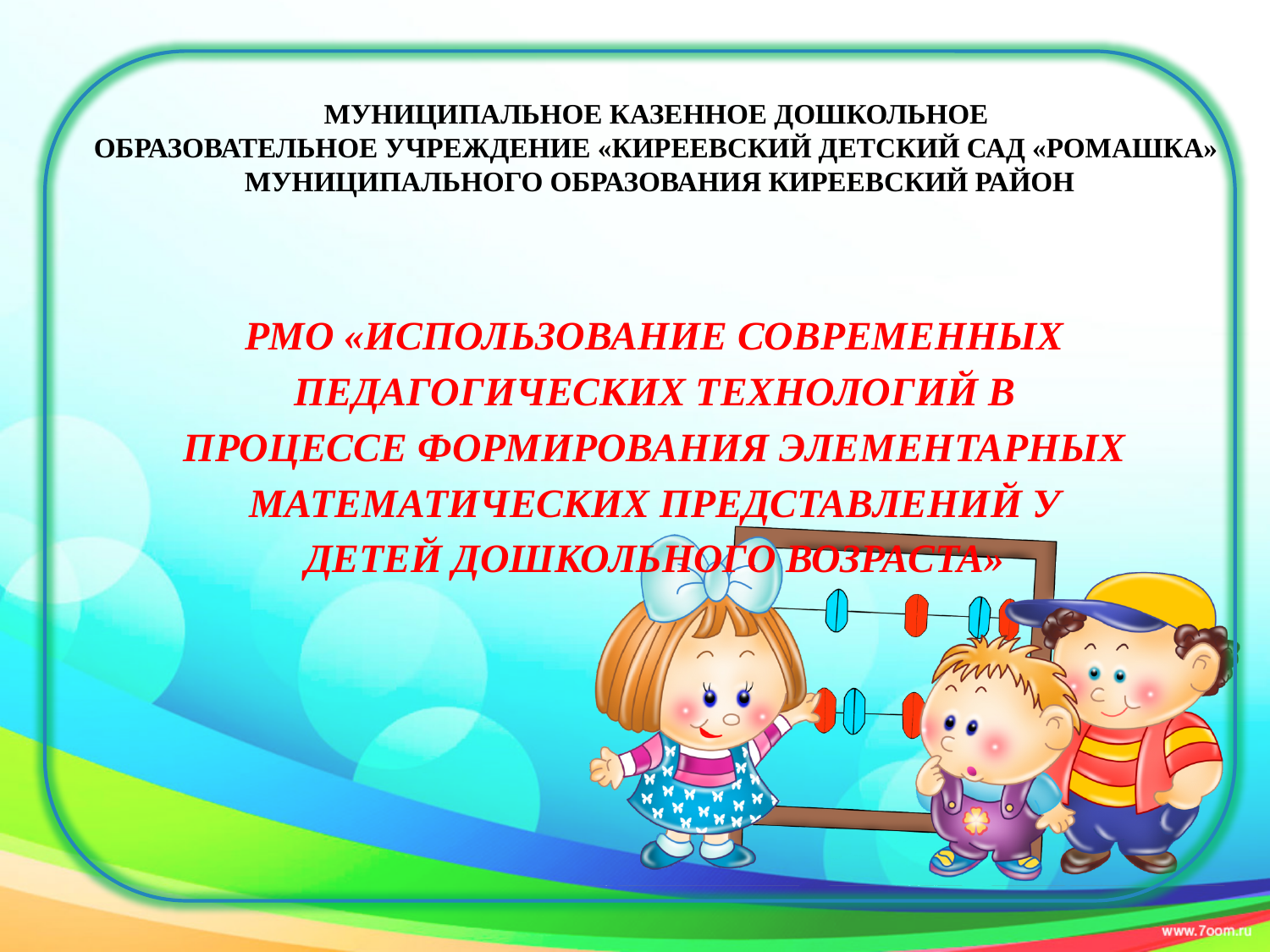

# МУНИЦИПАЛЬНОЕ КАЗЕННОЕ ДОШКОЛЬНОЕ ОБРАЗОВАТЕЛЬНОЕ УЧРЕЖДЕНИЕ «КИРЕЕВСКИЙ ДЕТСКИЙ САД «РОМАШКА» МУНИЦИПАЛЬНОГО ОБРАЗОВАНИЯ КИРЕЕВСКИЙ РАЙОН
РМО «ИСПОЛЬЗОВАНИЕ СОВРЕМЕННЫХ ПЕДАГОГИЧЕСКИХ ТЕХНОЛОГИЙ В ПРОЦЕССЕ ФОРМИРОВАНИЯ ЭЛЕМЕНТАРНЫХ МАТЕМАТИЧЕСКИХ ПРЕДСТАВЛЕНИЙ У ДЕТЕЙ ДОШКОЛЬНОГО ВОЗРАСТА»